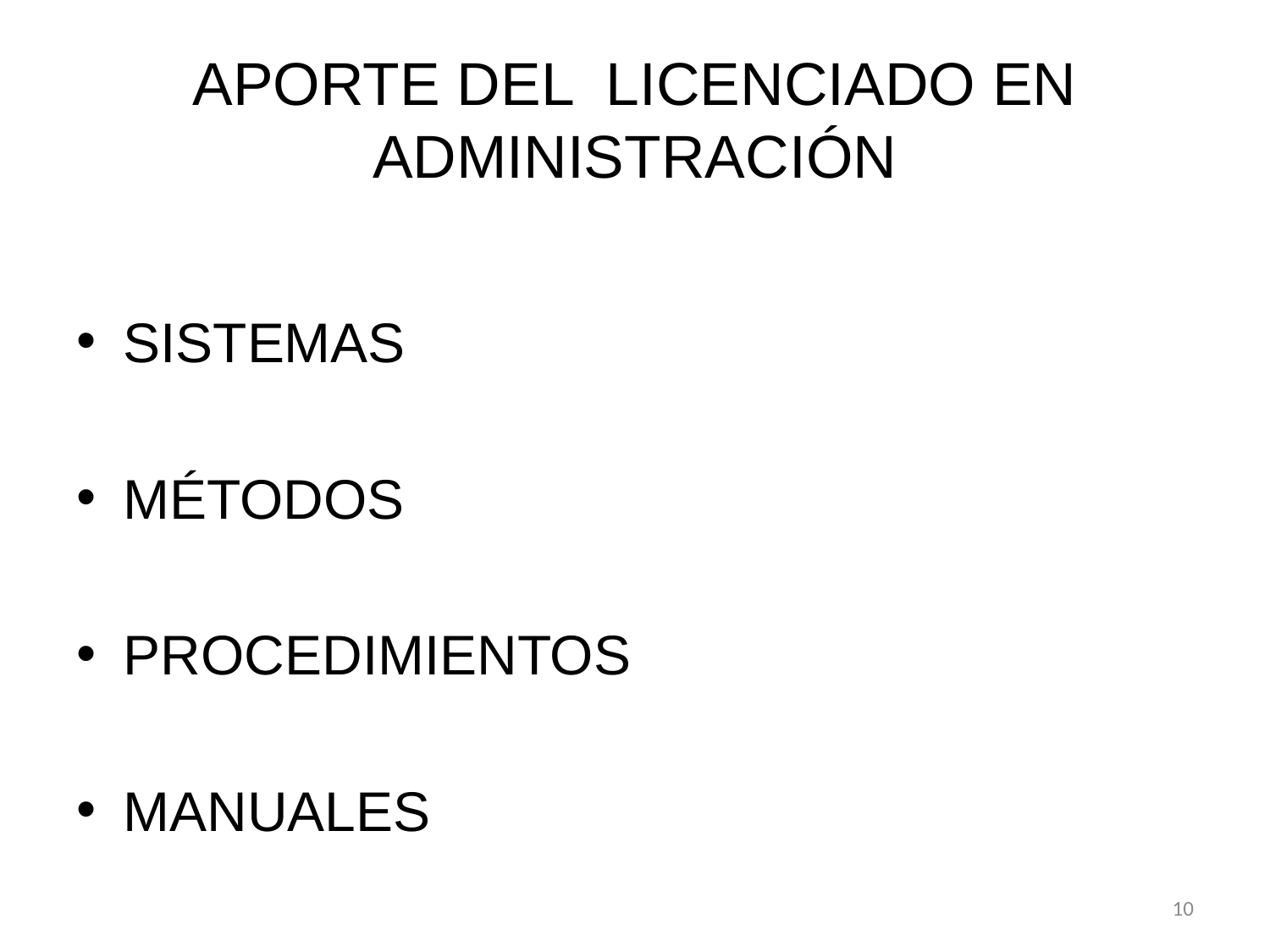

# APORTE DEL  LICENCIADO EN ADMINISTRACIÓN

SISTEMAS

MÉTODOS

PROCEDIMIENTOS

MANUALES
10